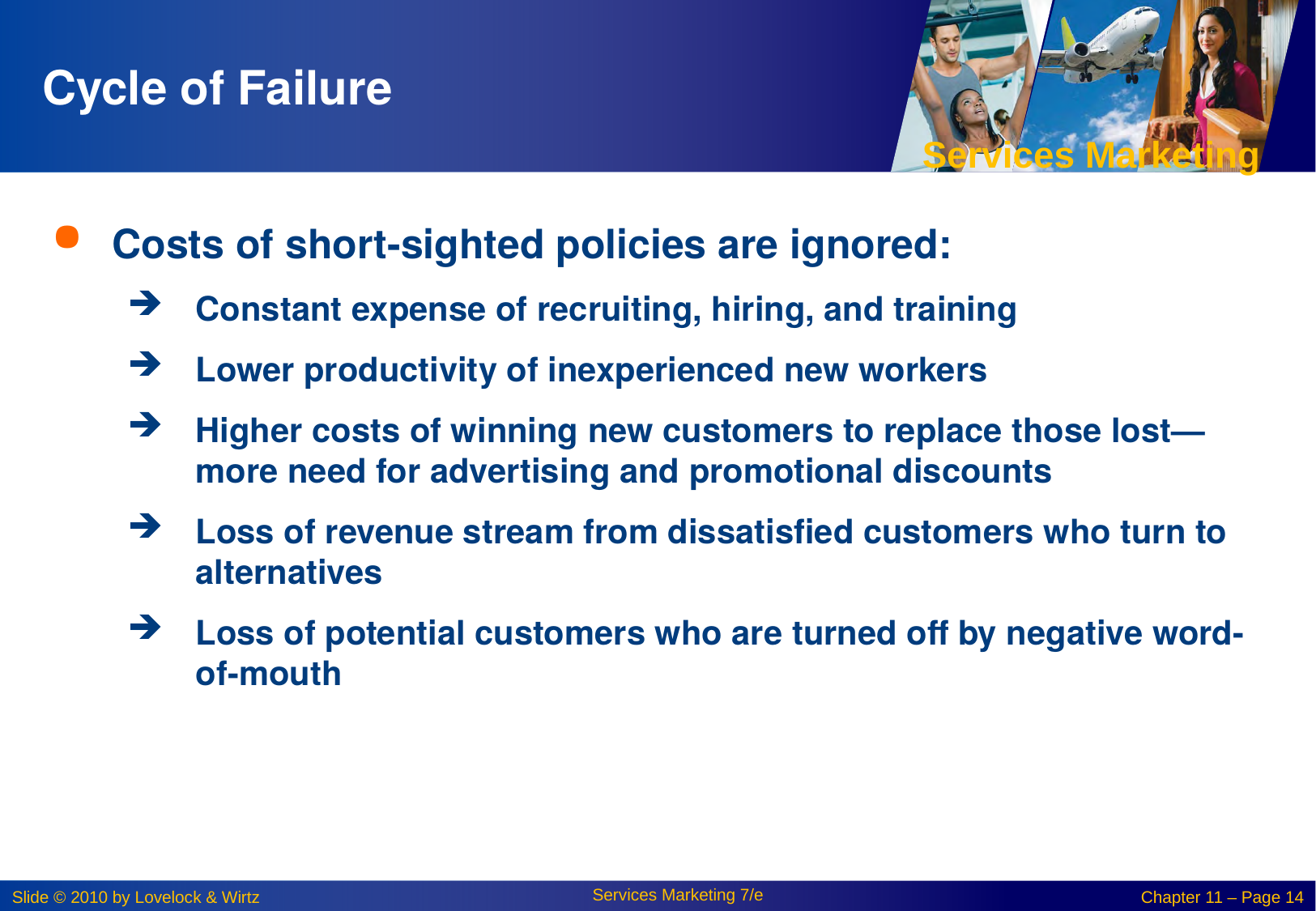

# Cycle of Failure
Costs of short-sighted policies are ignored:
Constant expense of recruiting, hiring, and training
Lower productivity of inexperienced new workers
Higher costs of winning new customers to replace those lost—more need for advertising and promotional discounts
Loss of revenue stream from dissatisfied customers who turn to alternatives
Loss of potential customers who are turned off by negative word-of-mouth